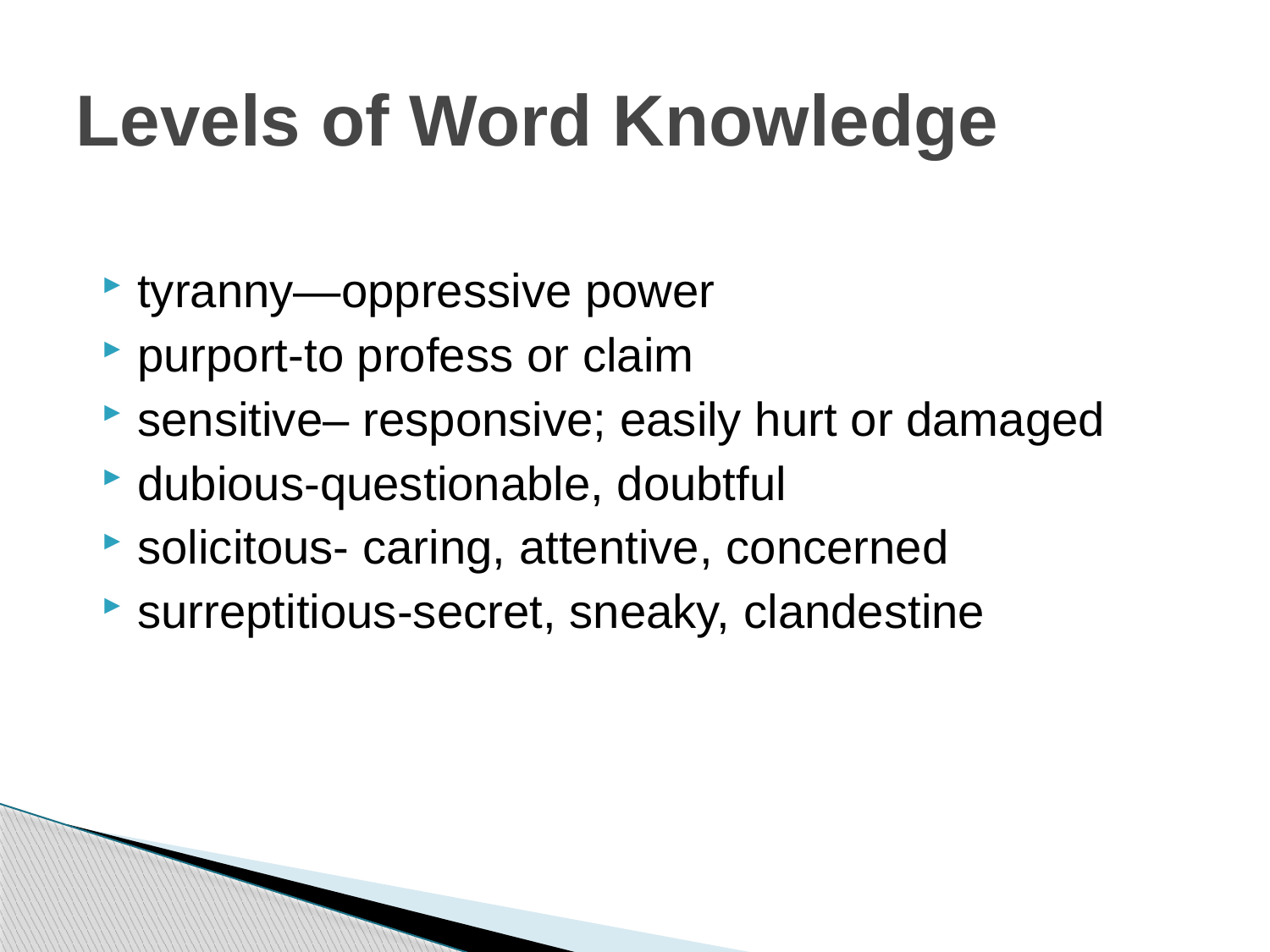

# Levels of Word Knowledge
tyranny—oppressive power
purport-to profess or claim
sensitive– responsive; easily hurt or damaged
dubious-questionable, doubtful
solicitous- caring, attentive, concerned
surreptitious-secret, sneaky, clandestine